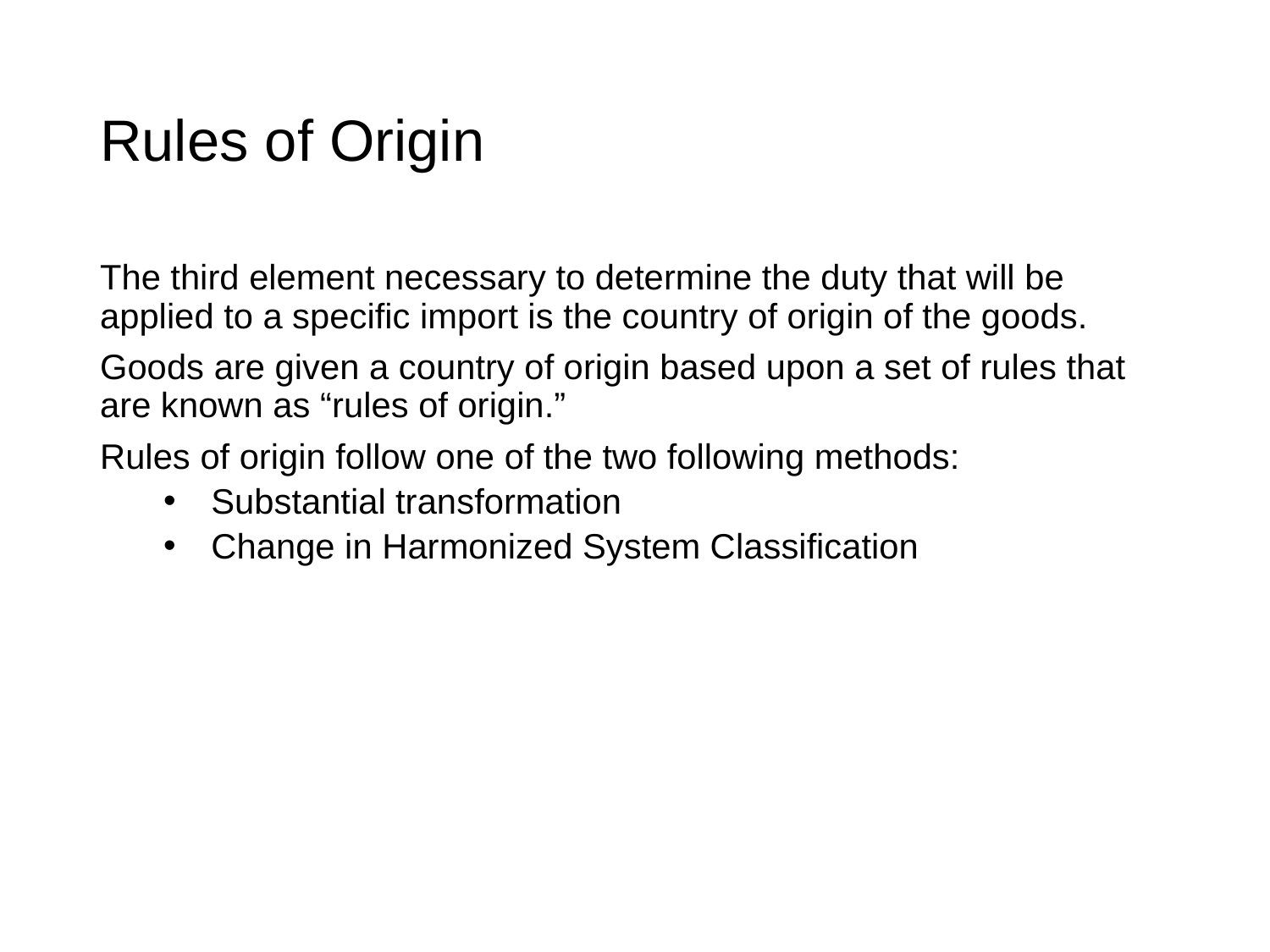

# Rules of Origin
The third element necessary to determine the duty that will be applied to a specific import is the country of origin of the goods.
Goods are given a country of origin based upon a set of rules that are known as “rules of origin.”
Rules of origin follow one of the two following methods:
Substantial transformation
Change in Harmonized System Classification